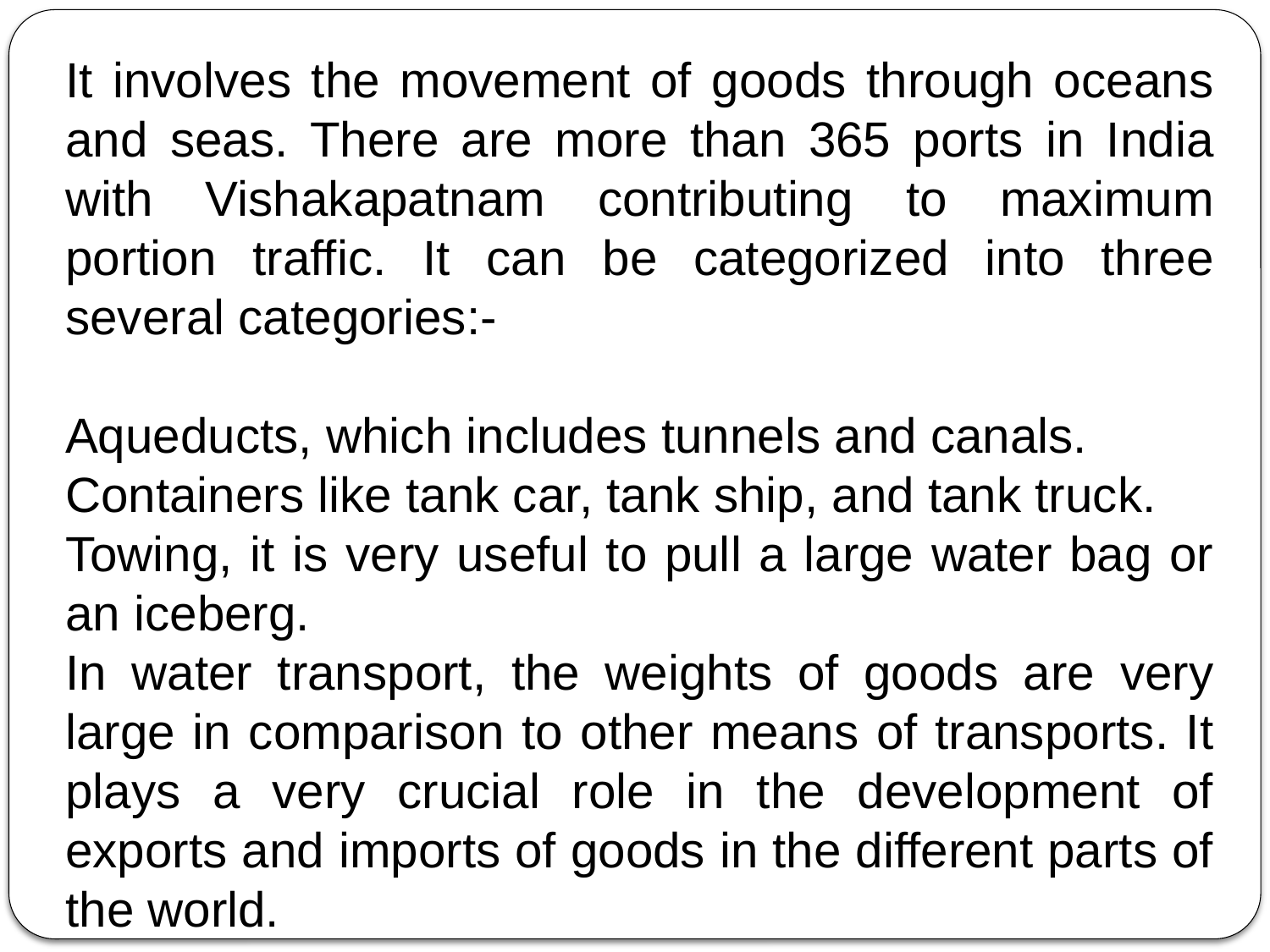

It involves the movement of goods through oceans and seas. There are more than 365 ports in India with Vishakapatnam contributing to maximum portion traffic. It can be categorized into three several categories:-

Aqueducts, which includes tunnels and canals.
Containers like tank car, tank ship, and tank truck.
Towing, it is very useful to pull a large water bag or an iceberg.
In water transport, the weights of goods are very large in comparison to other means of transports. It plays a very crucial role in the development of exports and imports of goods in the different parts of the world.